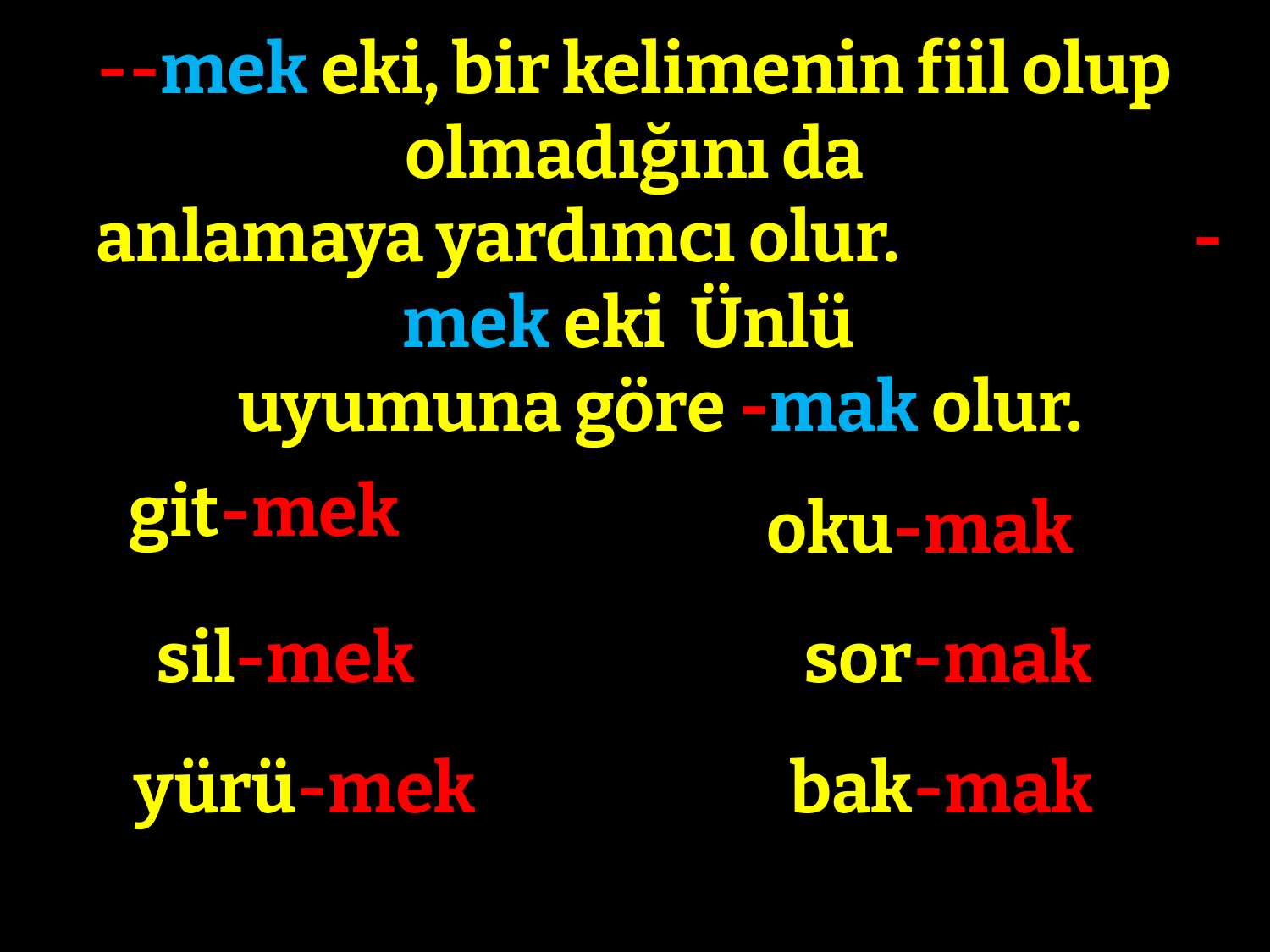

--mek eki, bir kelimenin fiil olup olmadığını da
    anlamaya yardımcı olur.                       -mek eki  Ünlü
    uyumuna göre -mak olur.
#
git-mek
oku-mak
sil-mek
sor-mak
yürü-mek
bak-mak